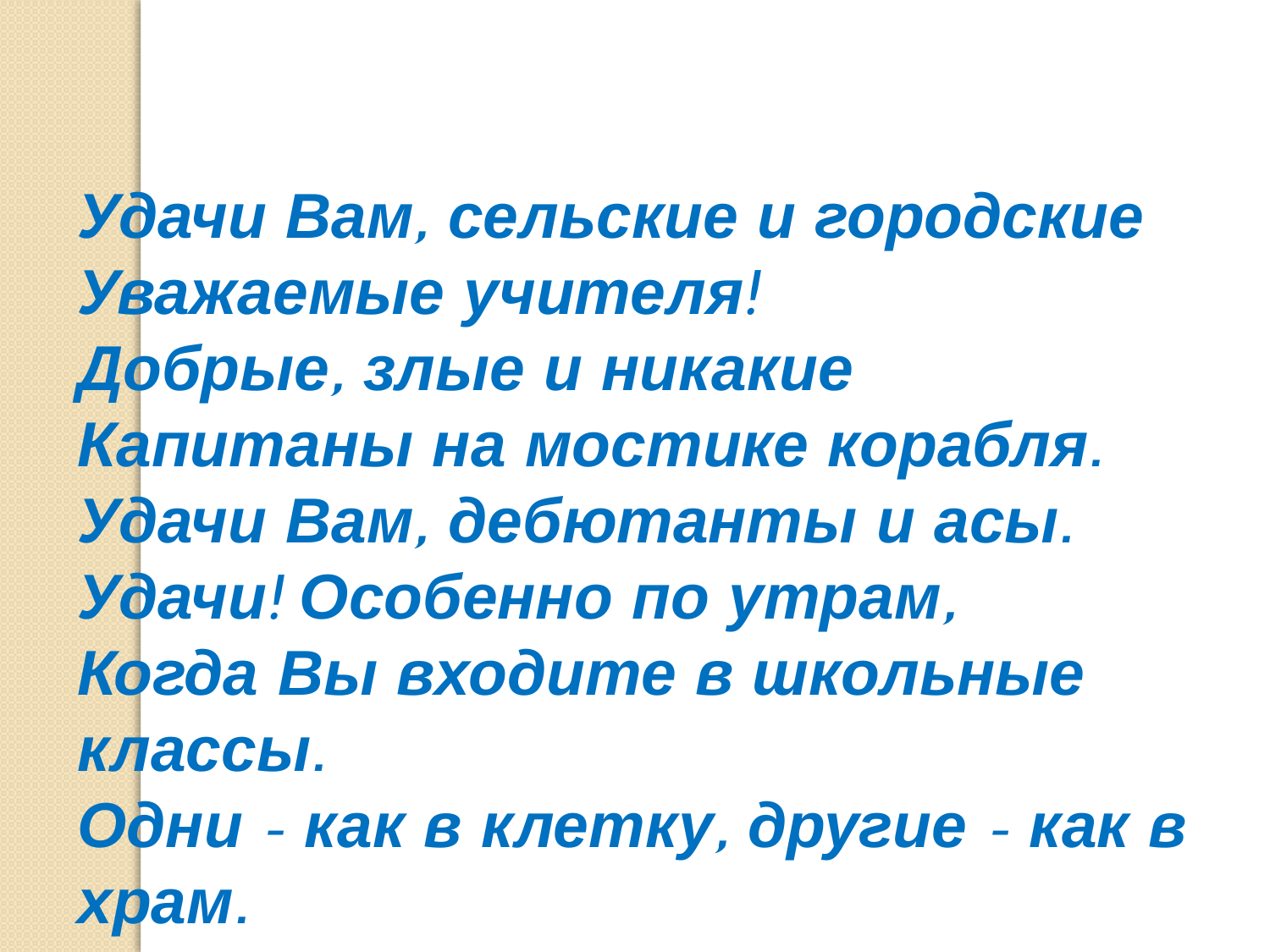

Удачи Вам, сельские и городские
Уважаемые учителя!
Добрые, злые и никакие
Капитаны на мостике корабля.
Удачи Вам, дебютанты и асы.
Удачи! Особенно по утрам,
Когда Вы входите в школьные классы.
Одни - как в клетку, другие - как в храм.

                                                                 Р.Рождественский